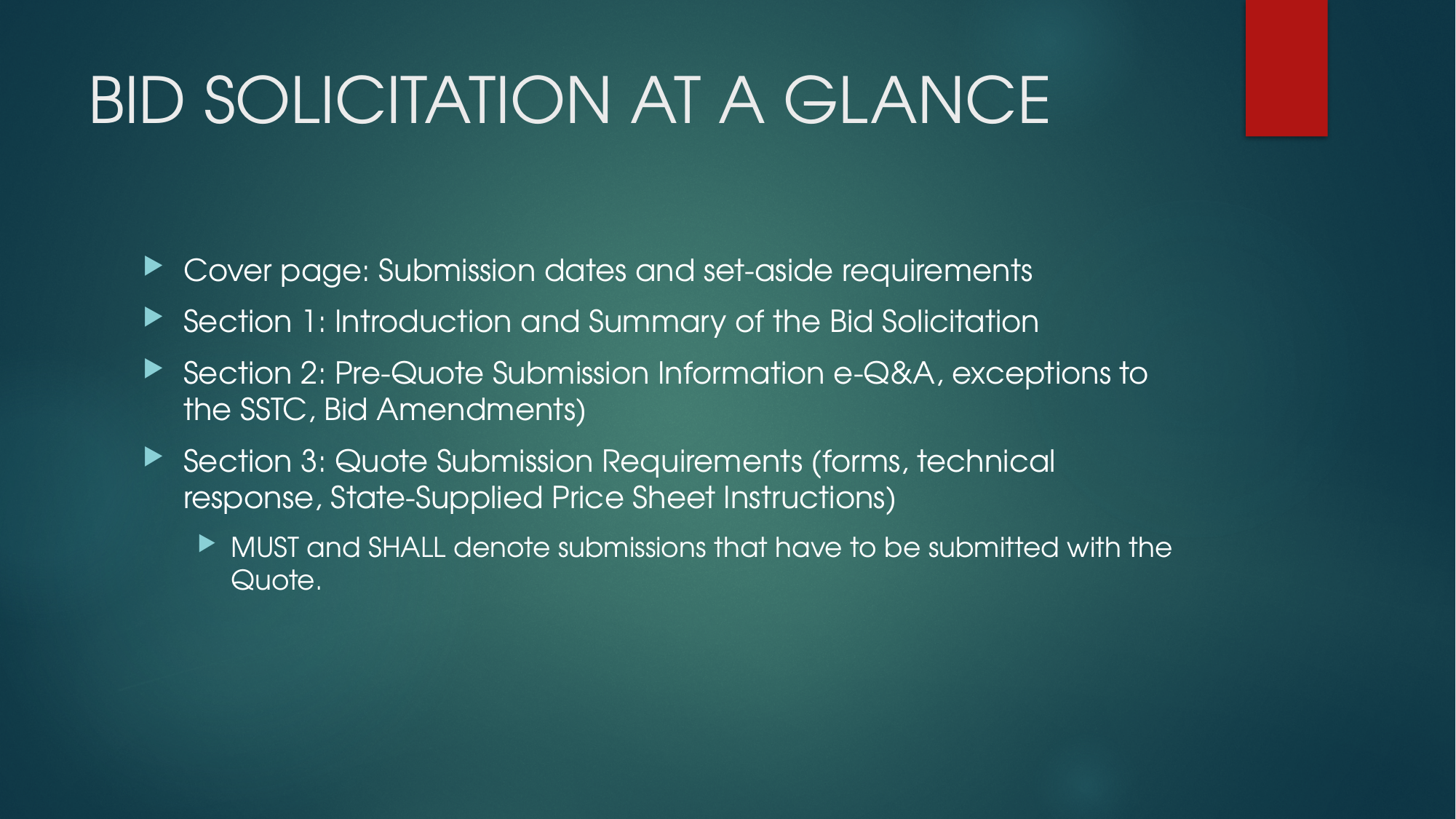

# BID SOLICITATION AT A GLANCE
Cover page: Submission dates and set-aside requirements
Section 1: Introduction and Summary of the Bid Solicitation
Section 2: Pre-Quote Submission Information e-Q&A, exceptions to the SSTC, Bid Amendments)
Section 3: Quote Submission Requirements (forms, technical response, State-Supplied Price Sheet Instructions)
MUST and SHALL denote submissions that have to be submitted with the Quote.